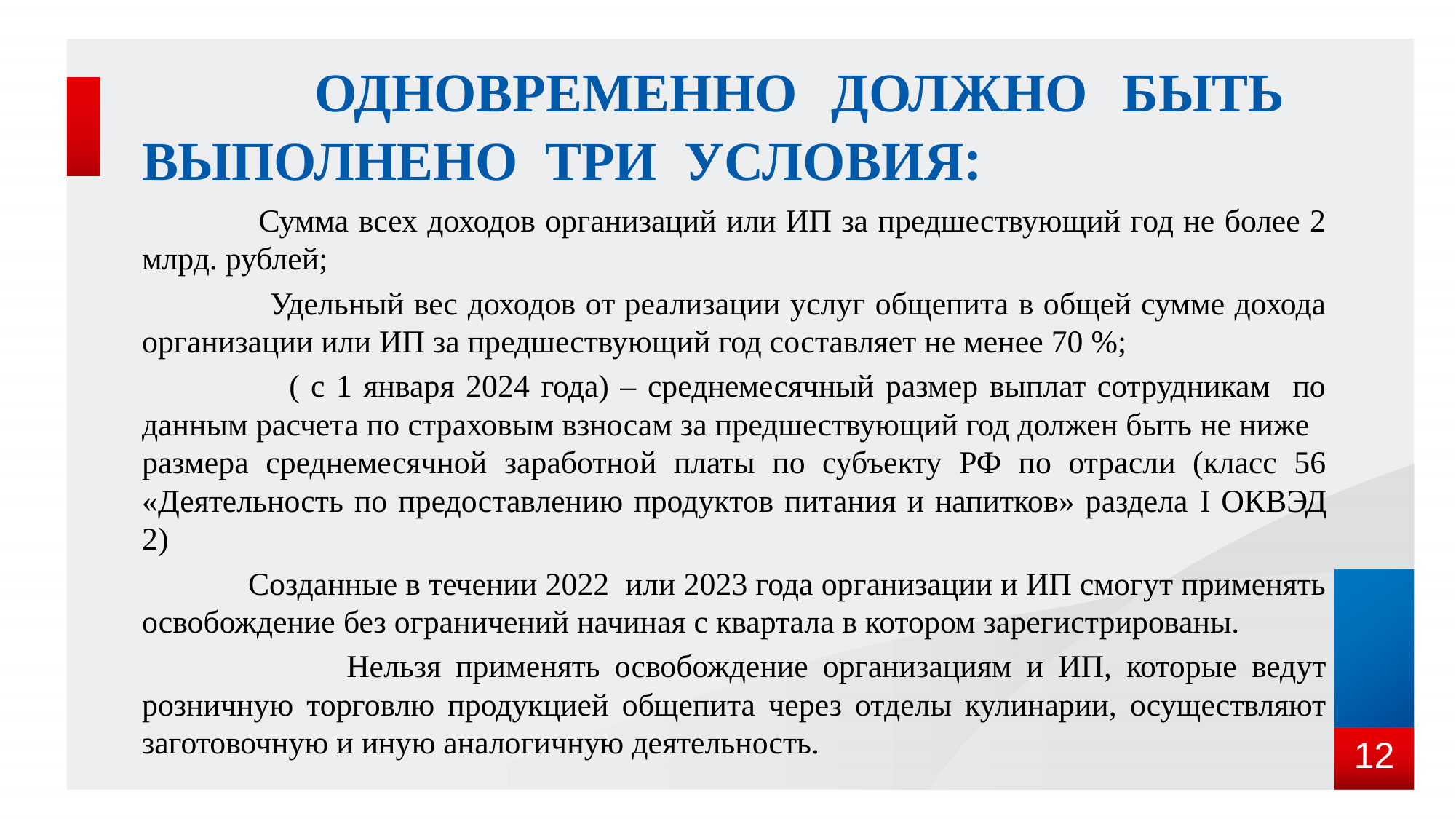

# Одновременно должно быть выполнено  три  условия:
            Сумма всех доходов организаций или ИП за предшествующий год не более 2 млрд. рублей;
             Удельный вес доходов от реализации услуг общепита в общей сумме дохода организации или ИП за предшествующий год составляет не менее 70 %;
             ( с 1 января 2024 года) – среднемесячный размер выплат сотрудникам  по данным расчета по страховым взносам за предшествующий год должен быть не ниже   размера среднемесячной заработной платы по субъекту РФ по отрасли (класс 56 «Деятельность по предоставлению продуктов питания и напитков» раздела I ОКВЭД 2)
             Созданные в течении 2022  или 2023 года организации и ИП смогут применять освобождение без ограничений начиная с квартала в котором зарегистрированы.
              Нельзя применять освобождение организациям и ИП, которые ведут розничную торговлю продукцией общепита через отделы кулинарии, осуществляют заготовочную и иную аналогичную деятельность.

12